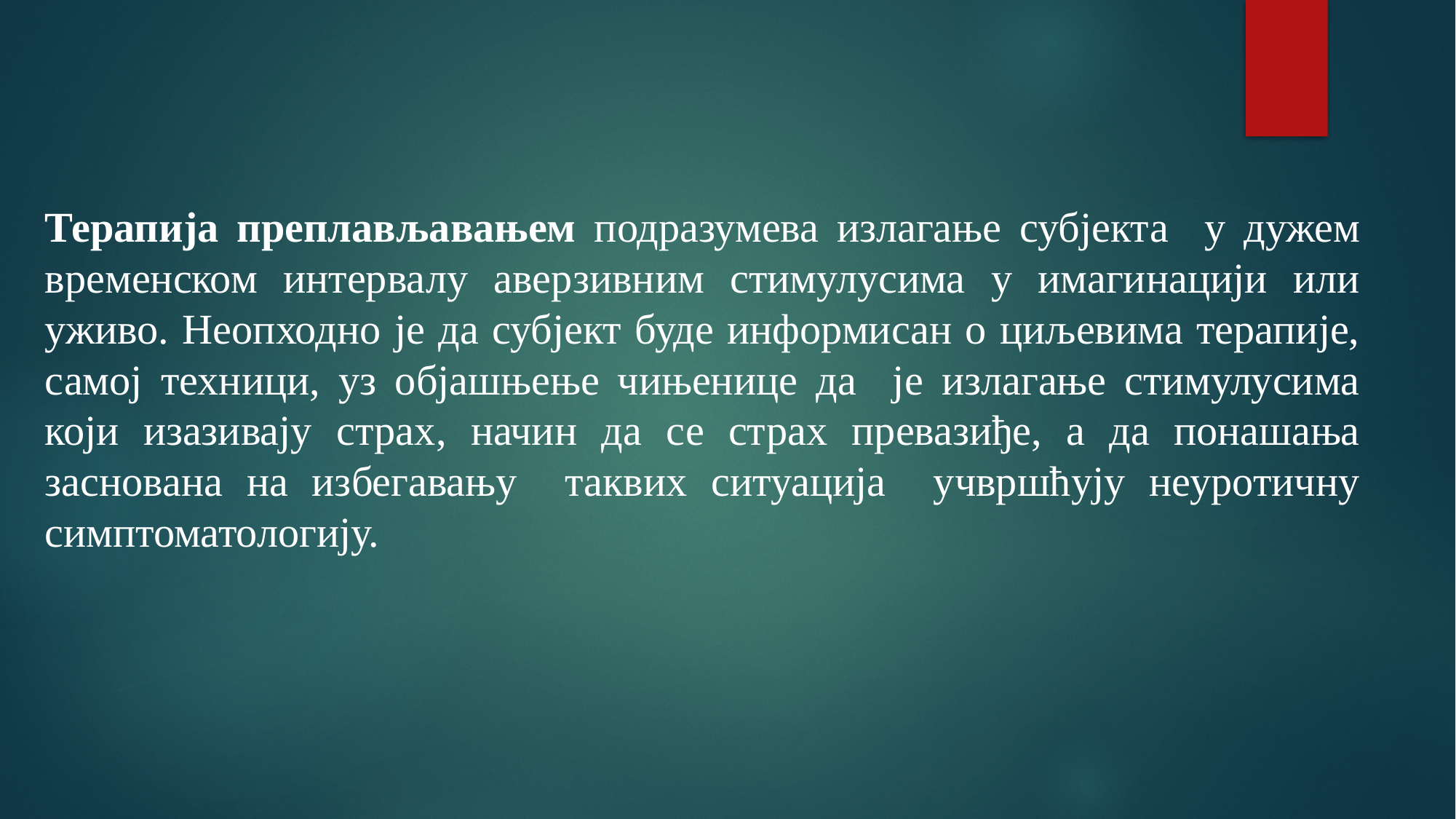

Терапија преплављавањем подразумева излагање субјекта  у дужем временском интервалу аверзивним стимулусима у имагинацији или уживо. Неопходно је да субјект буде информисан о циљевима терапије, самој техници, уз објашњење чињенице да  је излагање стимулусима који изазивају страх, начин да се страх превазиђе, а да понашања заснована на избегавању  таквих ситуација  учвршћују неуротичну симптоматологију.